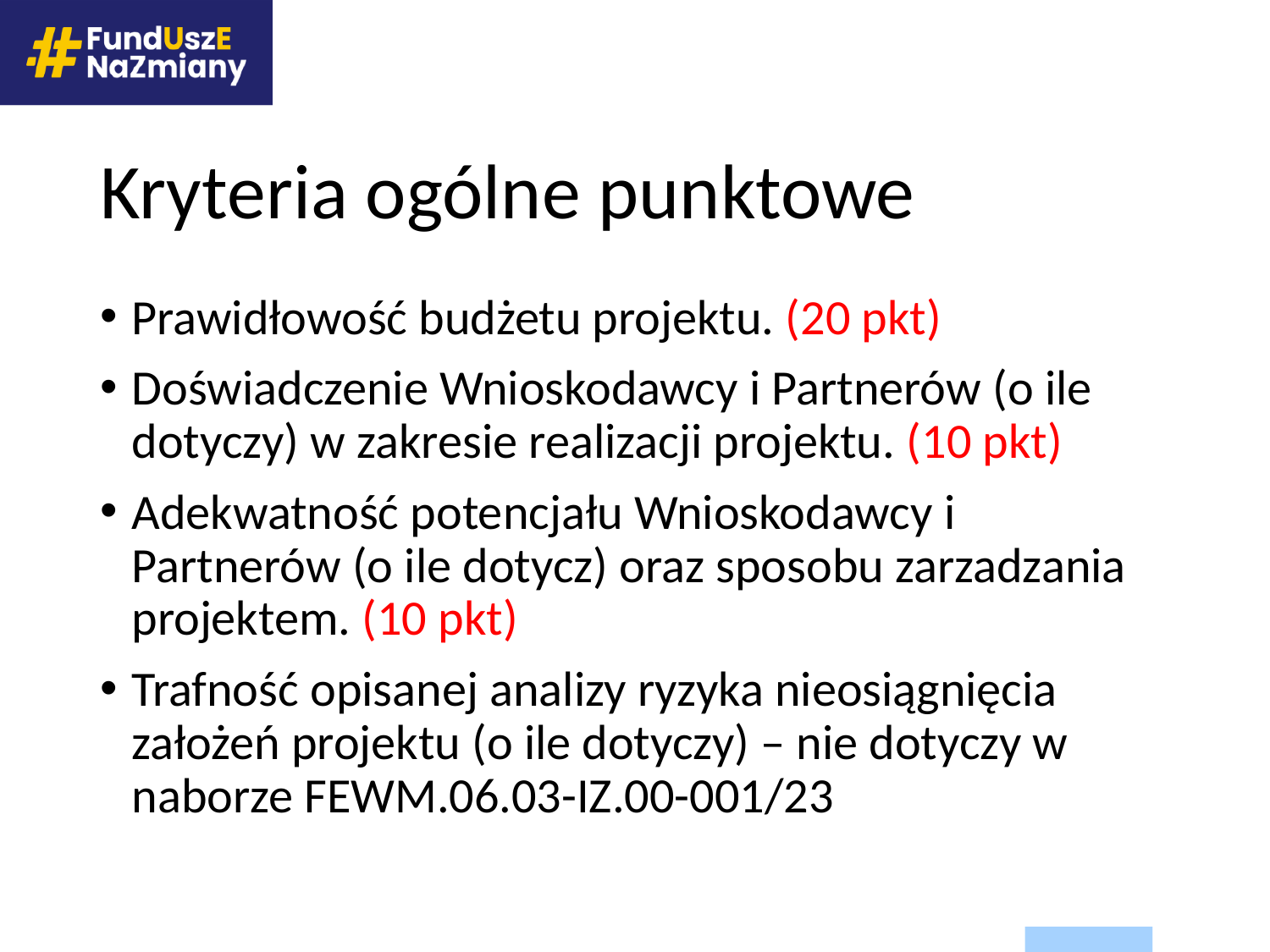

# Kryteria ogólne punktowe
Prawidłowość budżetu projektu. (20 pkt)
Doświadczenie Wnioskodawcy i Partnerów (o ile dotyczy) w zakresie realizacji projektu. (10 pkt)
Adekwatność potencjału Wnioskodawcy i Partnerów (o ile dotycz) oraz sposobu zarzadzania projektem. (10 pkt)
Trafność opisanej analizy ryzyka nieosiągnięcia założeń projektu (o ile dotyczy) – nie dotyczy w naborze FEWM.06.03-IZ.00-001/23